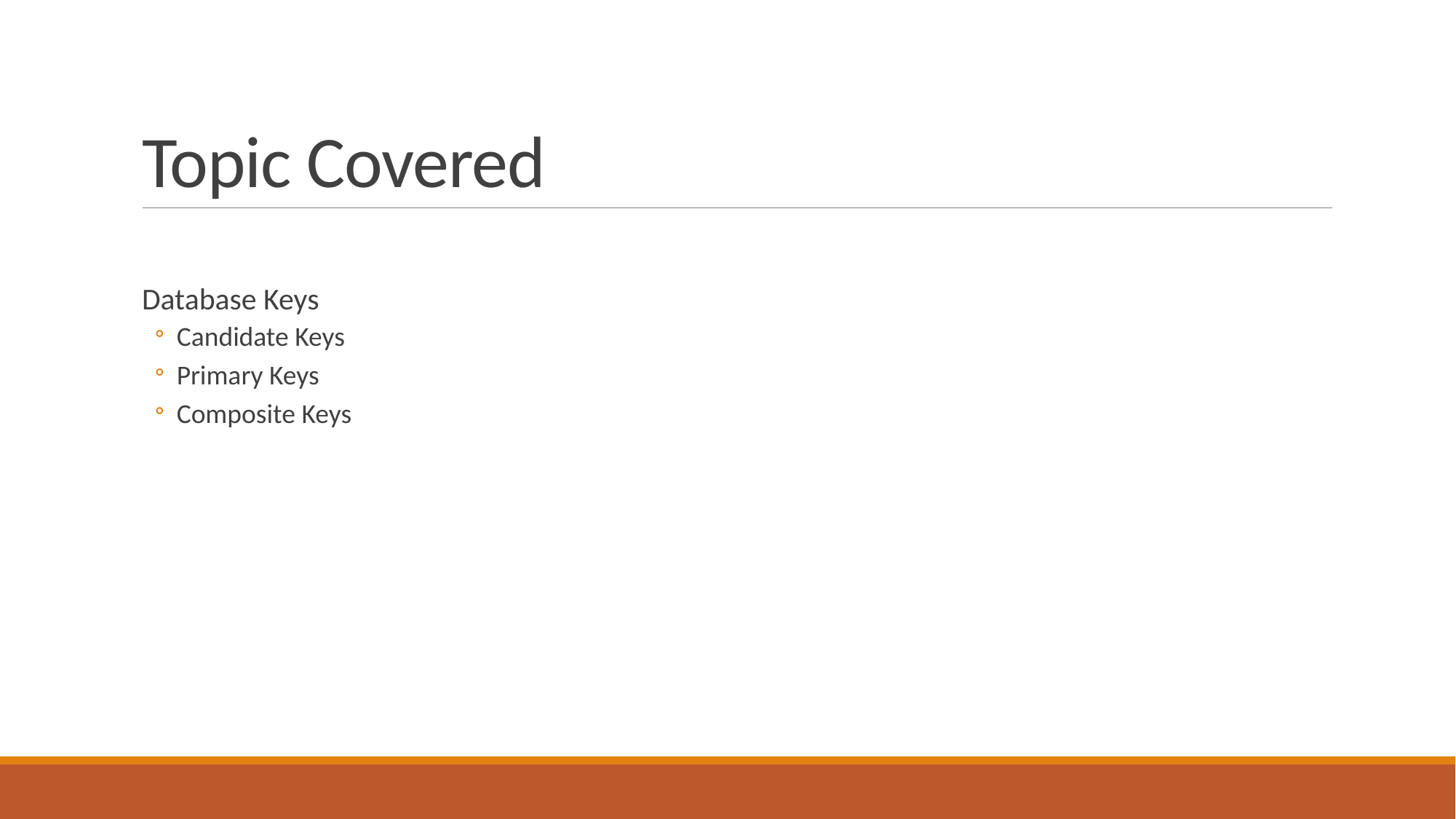

# Topic Covered

Database Keys
Candidate Keys
Primary Keys
Composite Keys